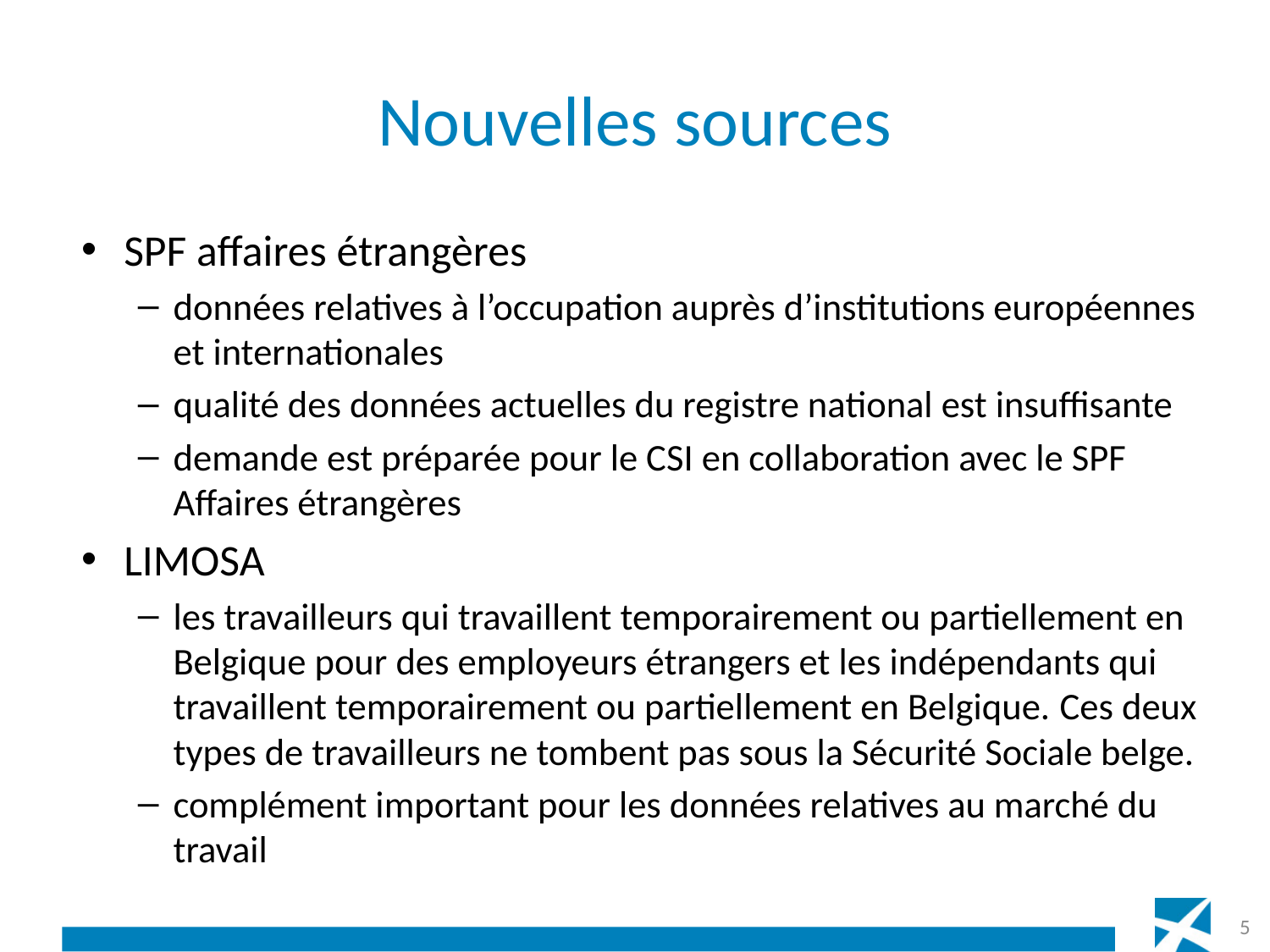

# Nouvelles sources
SPF affaires étrangères
données relatives à l’occupation auprès d’institutions européennes et internationales
qualité des données actuelles du registre national est insuffisante
demande est préparée pour le CSI en collaboration avec le SPF Affaires étrangères
LIMOSA
les travailleurs qui travaillent temporairement ou partiellement en Belgique pour des employeurs étrangers et les indépendants qui travaillent temporairement ou partiellement en Belgique. Ces deux types de travailleurs ne tombent pas sous la Sécurité Sociale belge.
complément important pour les données relatives au marché du travail

5